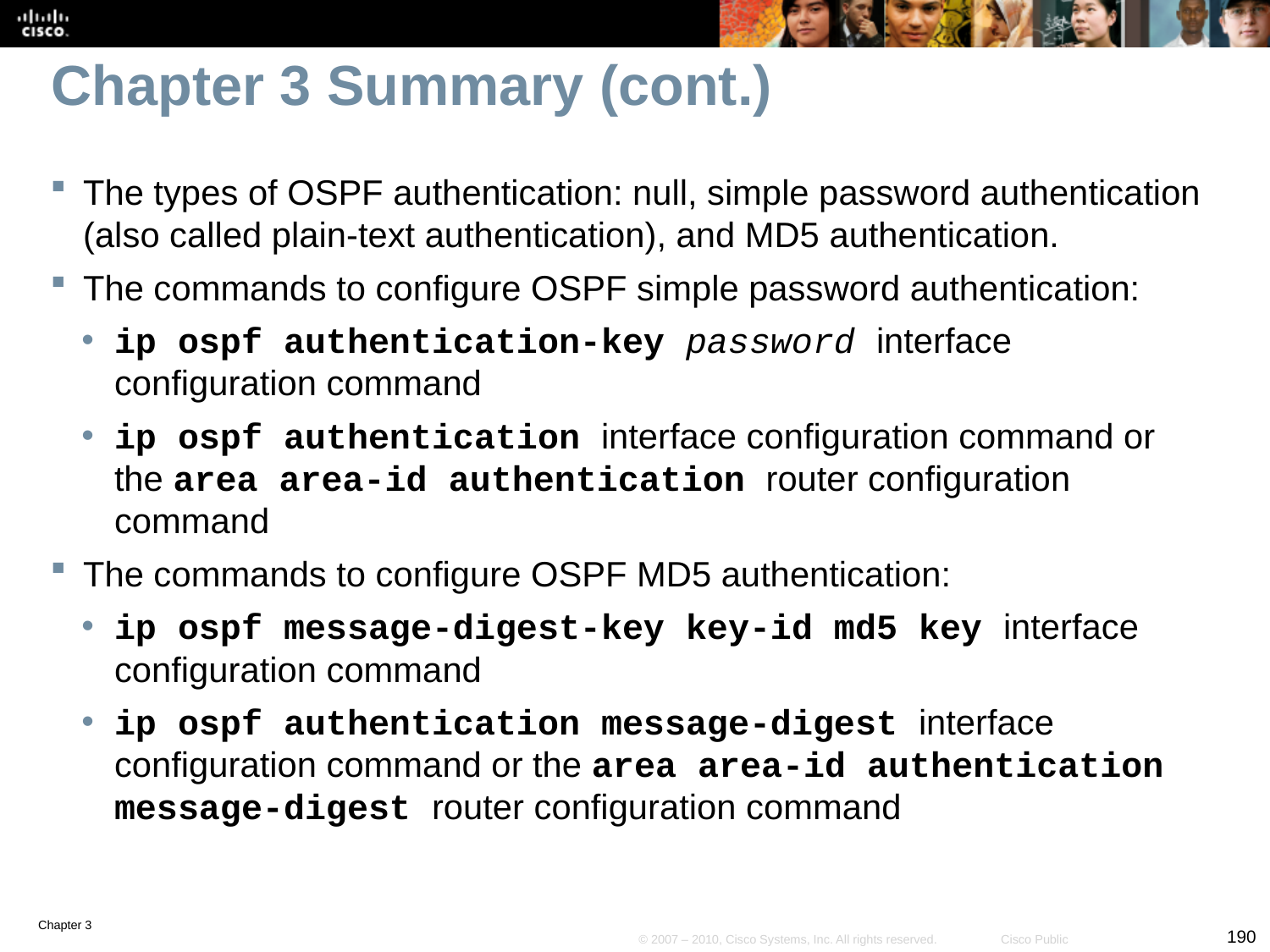

# Chapter 3 Summary (cont.)
The types of OSPF authentication: null, simple password authentication (also called plain-text authentication), and MD5 authentication.
The commands to configure OSPF simple password authentication:
ip ospf authentication-key password interface configuration command
ip ospf authentication interface configuration command or the area area-id authentication router configuration command
The commands to configure OSPF MD5 authentication:
ip ospf message-digest-key key-id md5 key interface configuration command
ip ospf authentication message-digest interface configuration command or the area area-id authentication message-digest router configuration command